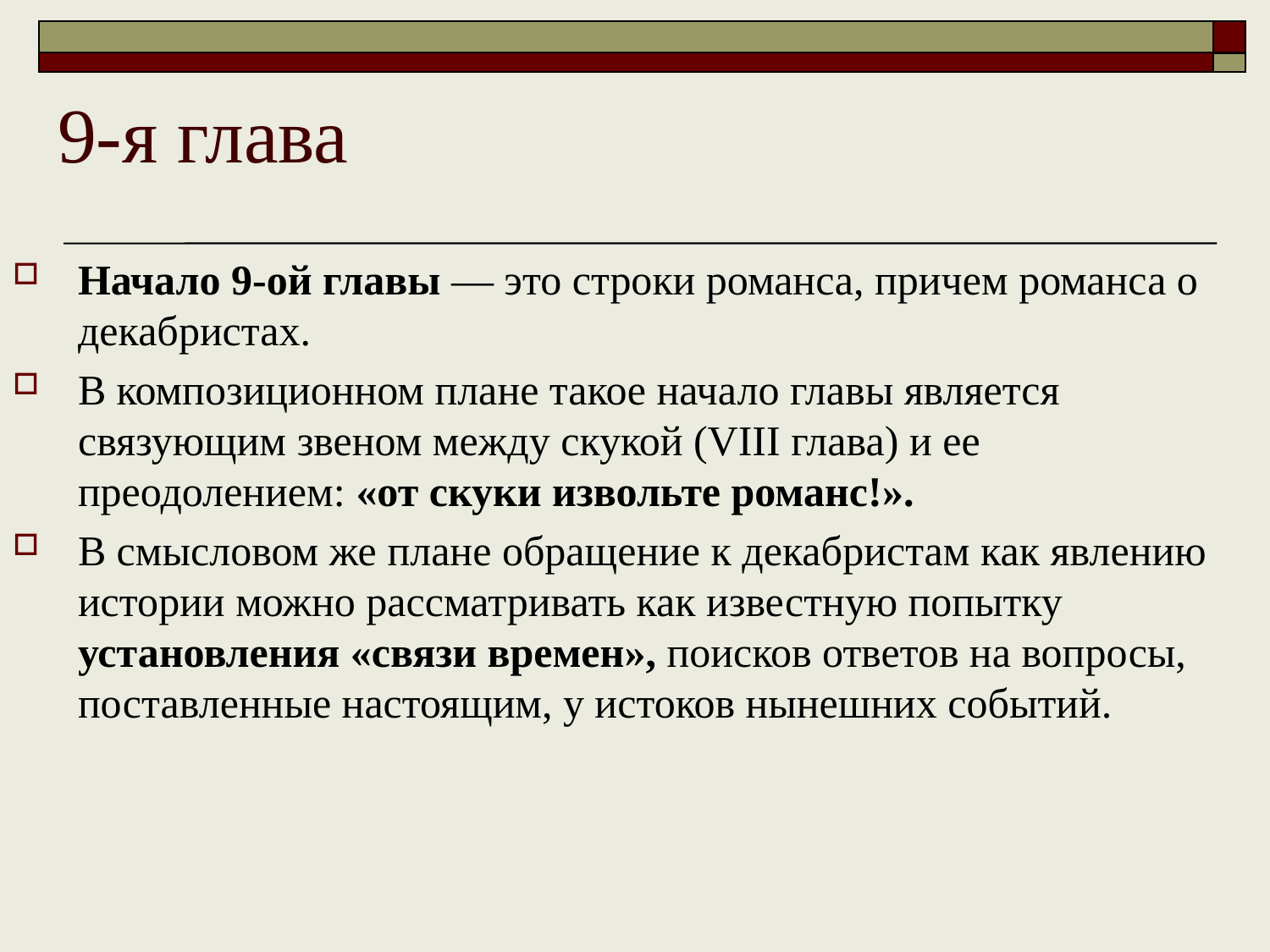

# 9-я глава
Начало 9-ой главы — это строки романса, причем романса о декабристах.
В композиционном плане такое начало главы является связующим звеном между скукой (VIII глава) и ее преодолением: «от скуки извольте романс!».
В смысловом же плане обращение к декабристам как явлению истории можно рассматривать как известную попытку установления «связи времен», поисков ответов на вопросы, поставленные настоящим, у истоков нынешних событий.